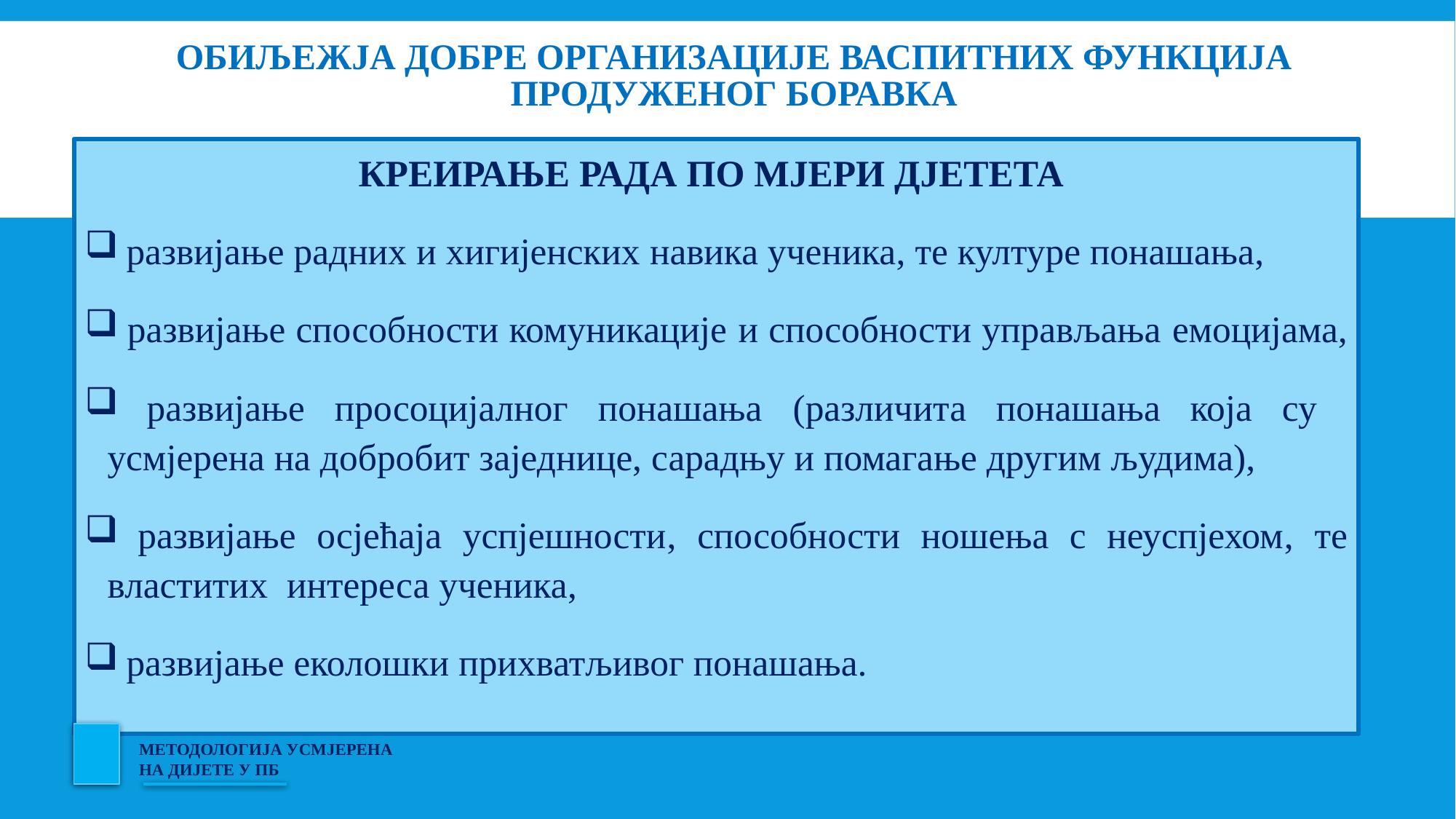

# Обиљежја добре организације васпитних функција продуженог боравка
КРЕИРАЊЕ РАДА ПО МЈЕРИ ДЈЕТЕТА
 развијање радних и хигијенских навика ученика, те културе понашања,
 развијање способности комуникације и способности управљања емоцијама,
 развијање просоцијалног понашања (различита понашања која су  усмјерена на добробит заједнице, сарадњу и помагање другим људима),
 развијање осјећаја успјешности, способности ношења с неуспјехом, те властитих  интереса ученика,
 развијање еколошки прихватљивог понашања.

МЕТОДОЛОГИЈА УСМЈЕРЕНА  НА ДИЈЕТЕ У ПБ